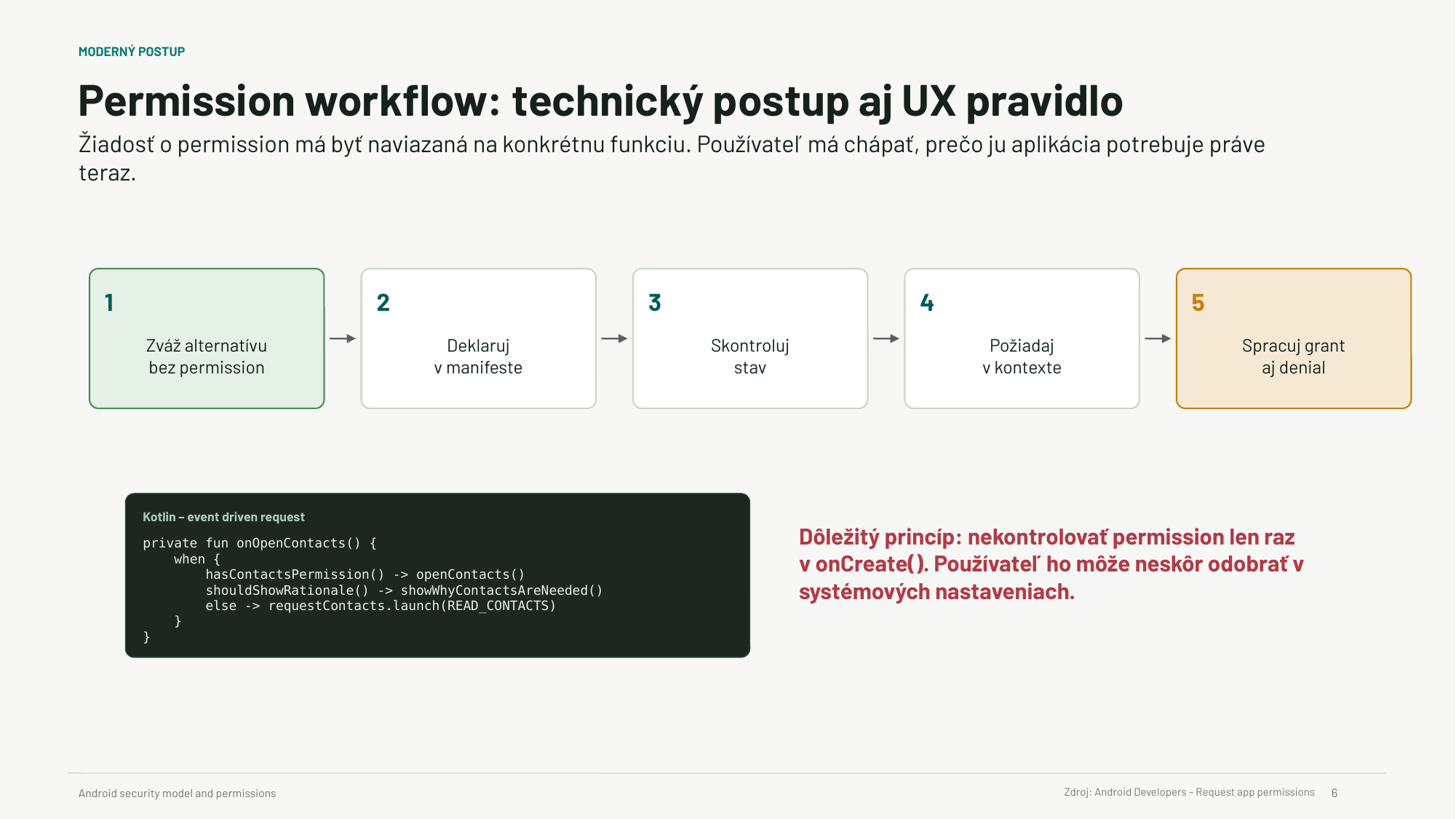

MODERNÝ POSTUP
Permission workflow: technický postup aj UX pravidlo
Žiadosť o permission má byť naviazaná na konkrétnu funkciu. Používateľ má chápať, prečo ju aplikácia potrebuje práve teraz.

1
2
3
4
5
Zváž alternatívu
bez permission
Deklaruj
v manifeste
Skontroluj
stav
Požiadaj
v kontexte
Spracuj grant
aj denial

Kotlin – event driven request
Dôležitý princíp: nekontrolovať permission len raz v onCreate(). Používateľ ho môže neskôr odobrať v systémových nastaveniach.
private fun onOpenContacts() {
    when {
        hasContactsPermission() -> openContacts()
        shouldShowRationale() -> showWhyContactsAreNeeded()
        else -> requestContacts.launch(READ_CONTACTS)
    }
}
6
Zdroj: Android Developers – Request app permissions